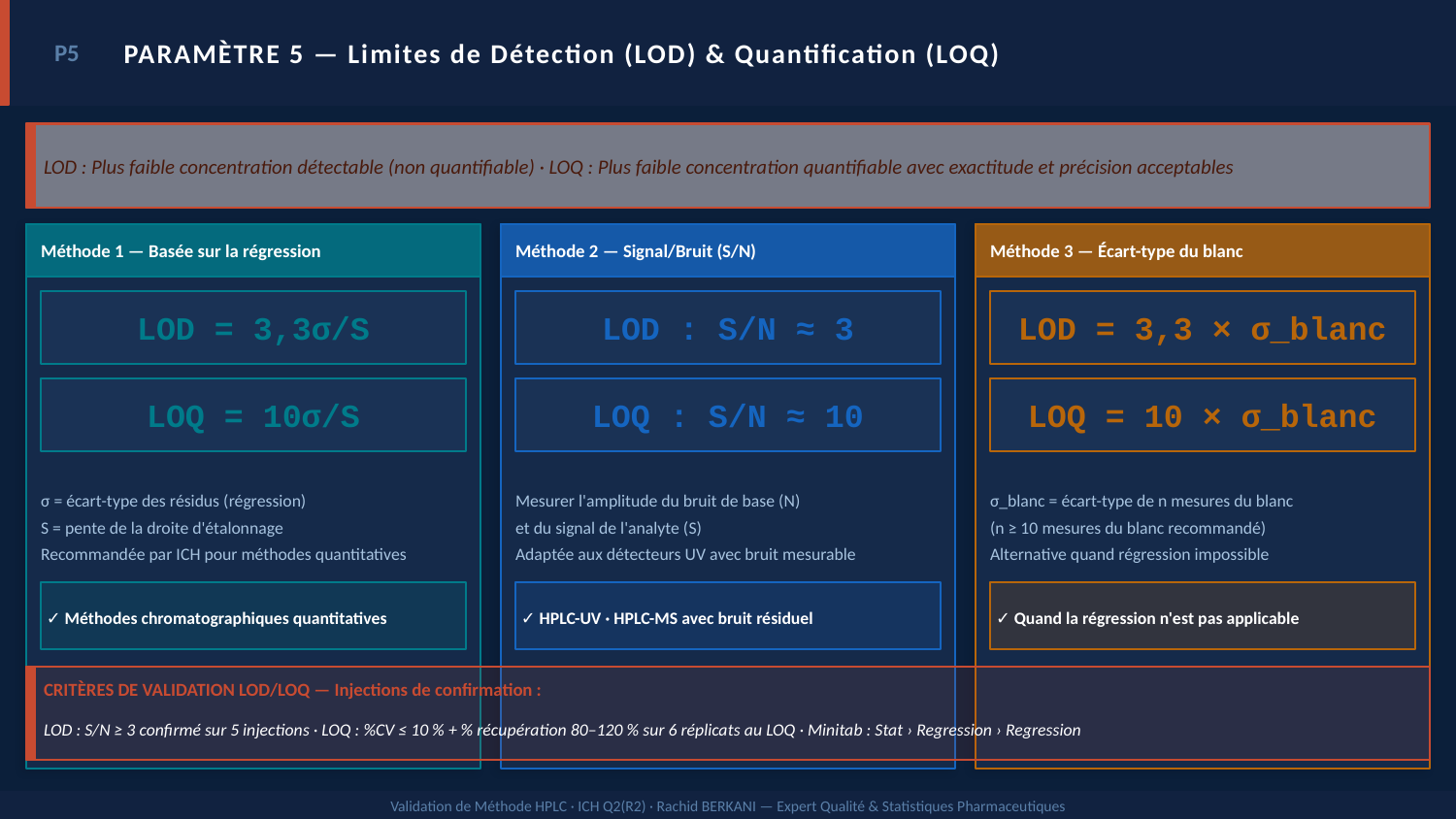

P5
PARAMÈTRE 5 — Limites de Détection (LOD) & Quantification (LOQ)

LOD : Plus faible concentration détectable (non quantifiable) · LOQ : Plus faible concentration quantifiable avec exactitude et précision acceptables

Méthode 1 — Basée sur la régression

Méthode 2 — Signal/Bruit (S/N)

Méthode 3 — Écart-type du blanc

LOD = 3,3σ/S

LOD : S/N ≈ 3

LOD = 3,3 × σ_blanc

LOQ = 10σ/S

LOQ : S/N ≈ 10

LOQ = 10 × σ_blanc
σ = écart-type des résidus (régression)
S = pente de la droite d'étalonnage
Recommandée par ICH pour méthodes quantitatives
Mesurer l'amplitude du bruit de base (N)
et du signal de l'analyte (S)
Adaptée aux détecteurs UV avec bruit mesurable
σ_blanc = écart-type de n mesures du blanc
(n ≥ 10 mesures du blanc recommandé)
Alternative quand régression impossible

✓ Méthodes chromatographiques quantitatives

✓ HPLC-UV · HPLC-MS avec bruit résiduel

✓ Quand la régression n'est pas applicable

CRITÈRES DE VALIDATION LOD/LOQ — Injections de confirmation :
LOD : S/N ≥ 3 confirmé sur 5 injections · LOQ : %CV ≤ 10 % + % récupération 80–120 % sur 6 réplicats au LOQ · Minitab : Stat › Regression › Regression

Validation de Méthode HPLC · ICH Q2(R2) · Rachid BERKANI — Expert Qualité & Statistiques Pharmaceutiques